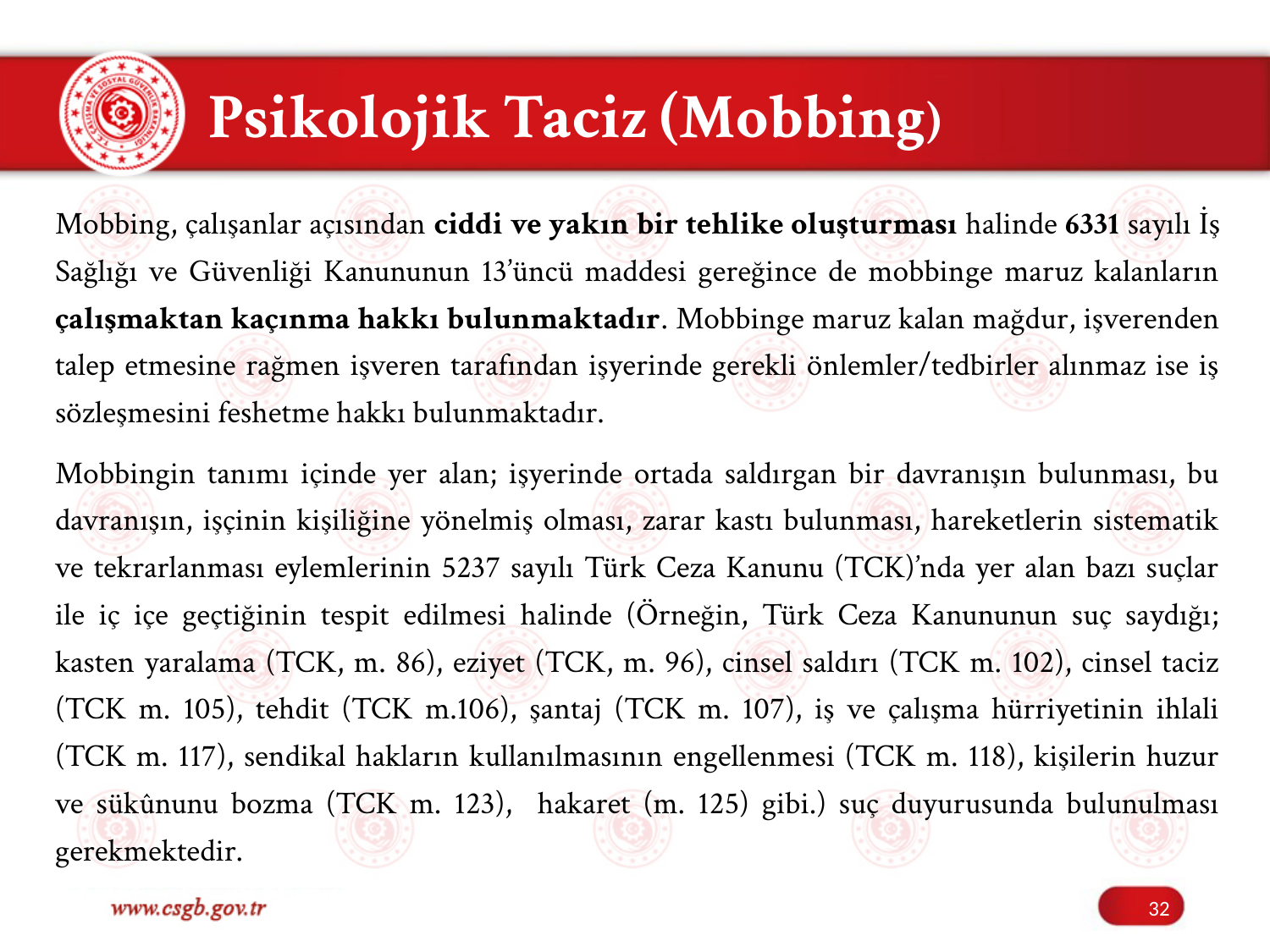

Psikolojik Taciz (Mobbing)
Mobbing, çalışanlar açısından ciddi ve yakın bir tehlike oluşturması halinde 6331 sayılı İş Sağlığı ve Güvenliği Kanununun 13’üncü maddesi gereğince de mobbinge maruz kalanların çalışmaktan kaçınma hakkı bulunmaktadır. Mobbinge maruz kalan mağdur, işverenden talep etmesine rağmen işveren tarafından işyerinde gerekli önlemler/tedbirler alınmaz ise iş sözleşmesini feshetme hakkı bulunmaktadır.
Mobbingin tanımı içinde yer alan; işyerinde ortada saldırgan bir davranışın bulunması, bu davranışın, işçinin kişiliğine yönelmiş olması, zarar kastı bulunması, hareketlerin sistematik ve tekrarlanması eylemlerinin 5237 sayılı Türk Ceza Kanunu (TCK)’nda yer alan bazı suçlar ile iç içe geçtiğinin tespit edilmesi halinde (Örneğin, Türk Ceza Kanununun suç saydığı; kasten yaralama (TCK, m. 86), eziyet (TCK, m. 96), cinsel saldırı (TCK m. 102), cinsel taciz (TCK m. 105), tehdit (TCK m.106), şantaj (TCK m. 107), iş ve çalışma hürriyetinin ihlali (TCK m. 117), sendikal hakların kullanılmasının engellenmesi (TCK m. 118), kişilerin huzur ve sükûnunu bozma (TCK m. 123),  hakaret (m. 125) gibi.) suç duyurusunda bulunulması gerekmektedir.

32